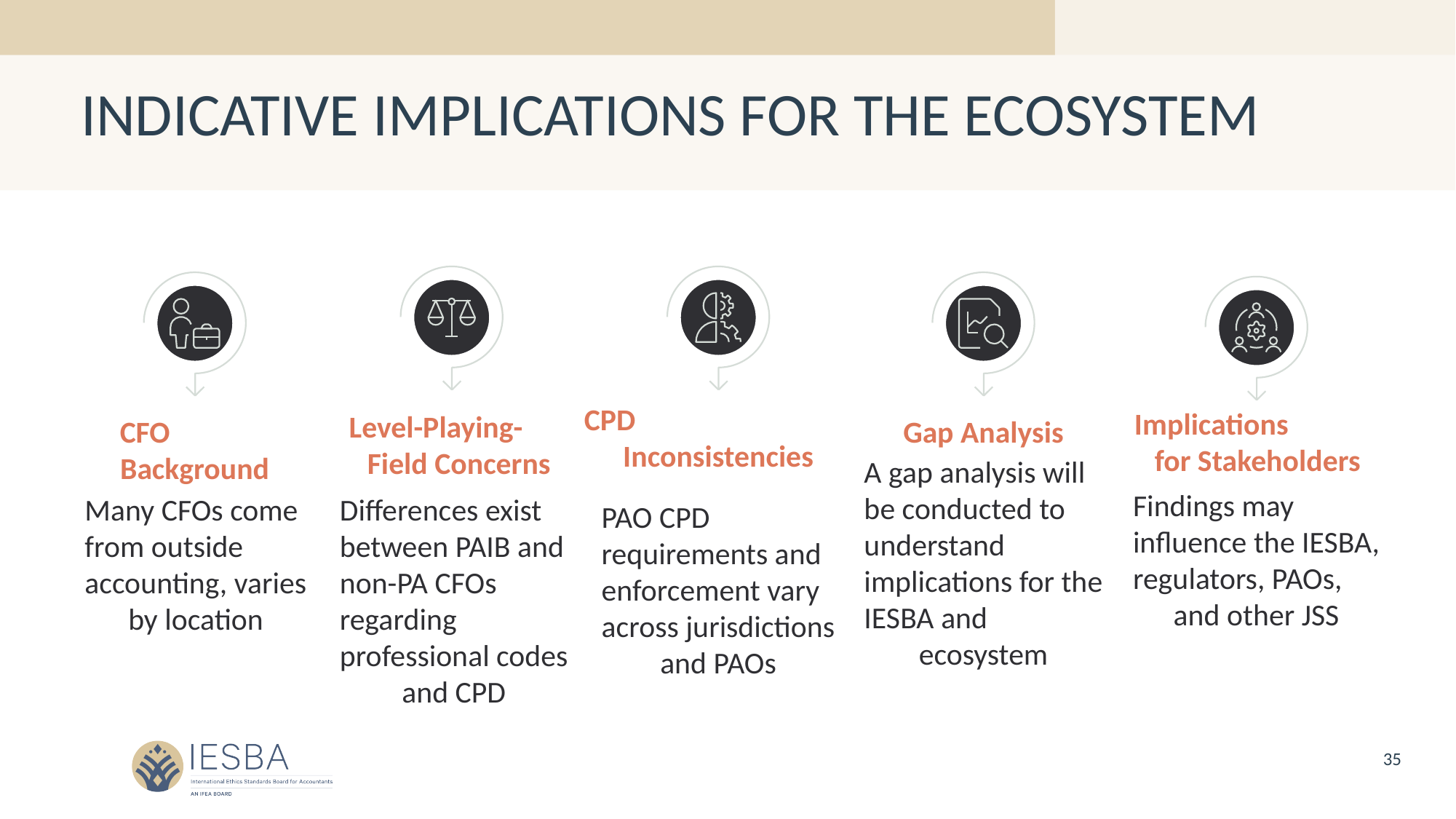

# INDICATIVE IMPLICATIONS FOR THE ECOSYSTEM

CPD
Inconsistencies
Implications
for Stakeholders
Level-Playing-
Field Concerns
CFO
Background
Gap Analysis
A gap analysis will
be conducted to
understand
implications for the
IESBA and
ecosystem
Findings may
influence the IESBA,
regulators, PAOs,
and other JSS
Many CFOs come
from outside
accounting, varies
by location
Differences exist
between PAIB and
non-PA CFOs
regarding
professional codes
and CPD
PAO CPD
requirements and
enforcement vary
across jurisdictions
and PAOs
35